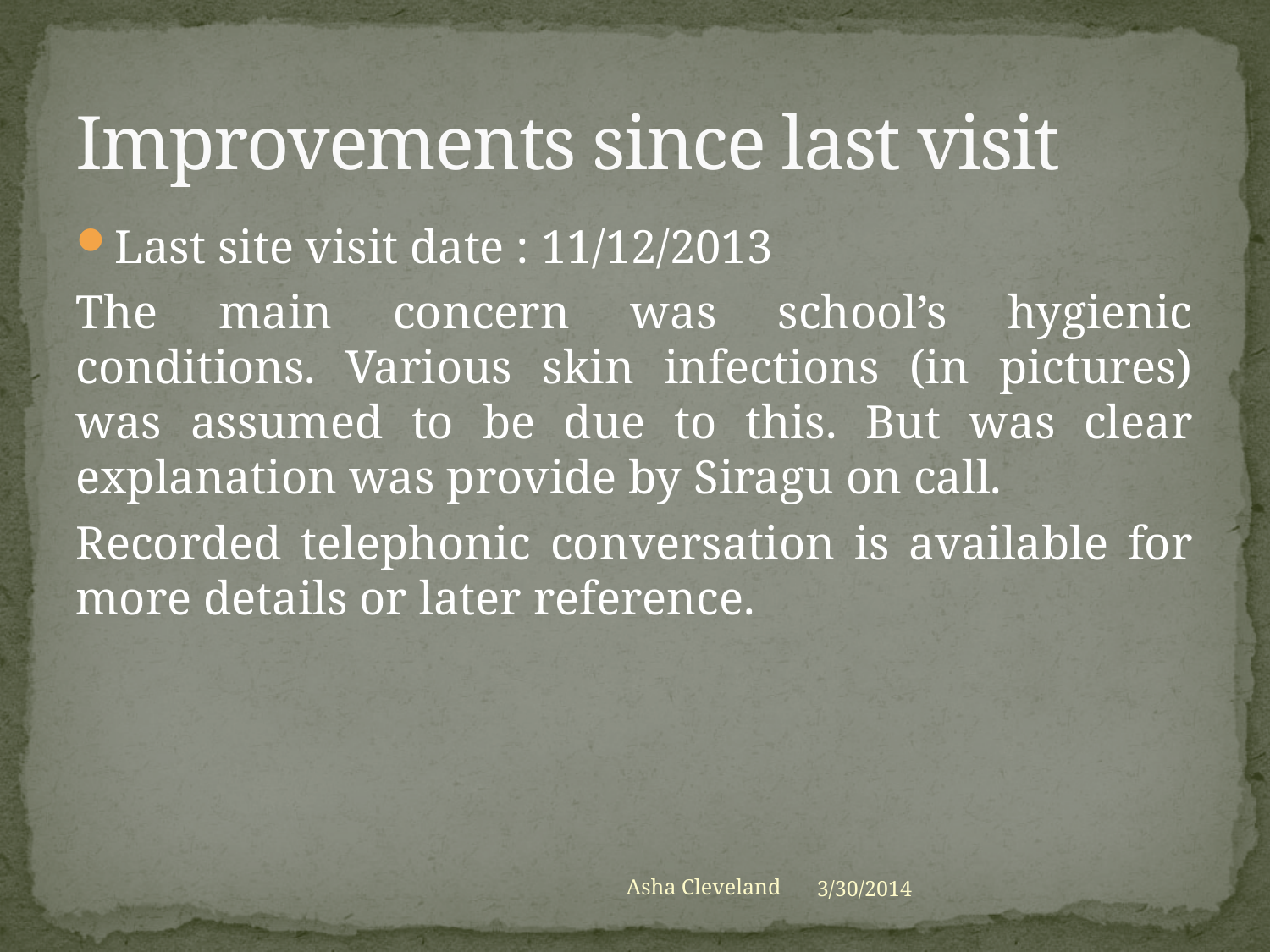

# Improvements since last visit
Last site visit date : 11/12/2013
The main concern was school’s hygienic conditions. Various skin infections (in pictures) was assumed to be due to this. But was clear explanation was provide by Siragu on call.
Recorded telephonic conversation is available for more details or later reference.

Asha Cleveland
3/30/2014